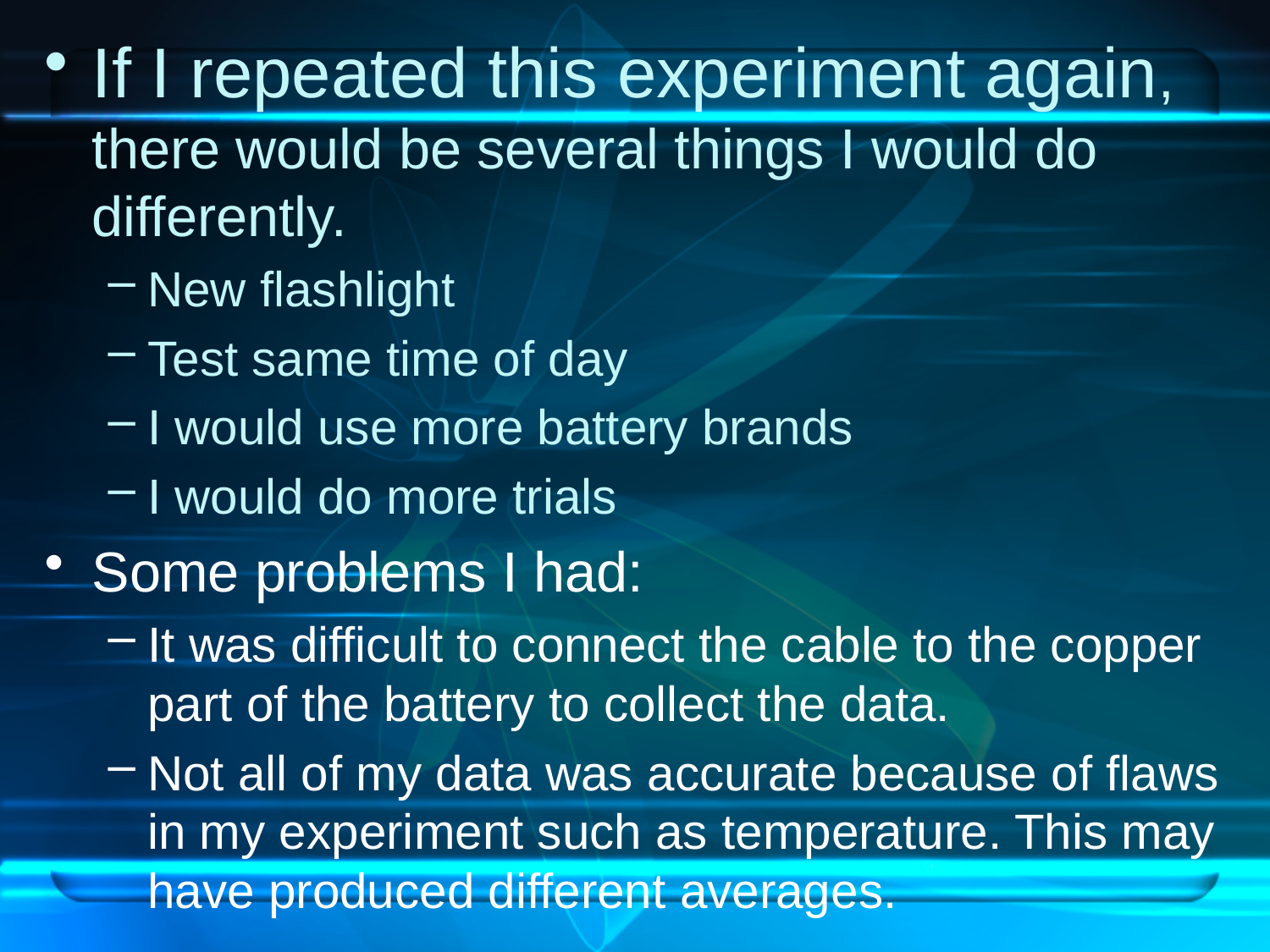

If I repeated this experiment again, there would be several things I would do differently.
New flashlight
Test same time of day
I would use more battery brands
I would do more trials
Some problems I had:
It was difficult to connect the cable to the copper part of the battery to collect the data.
Not all of my data was accurate because of flaws in my experiment such as temperature. This may have produced different averages.